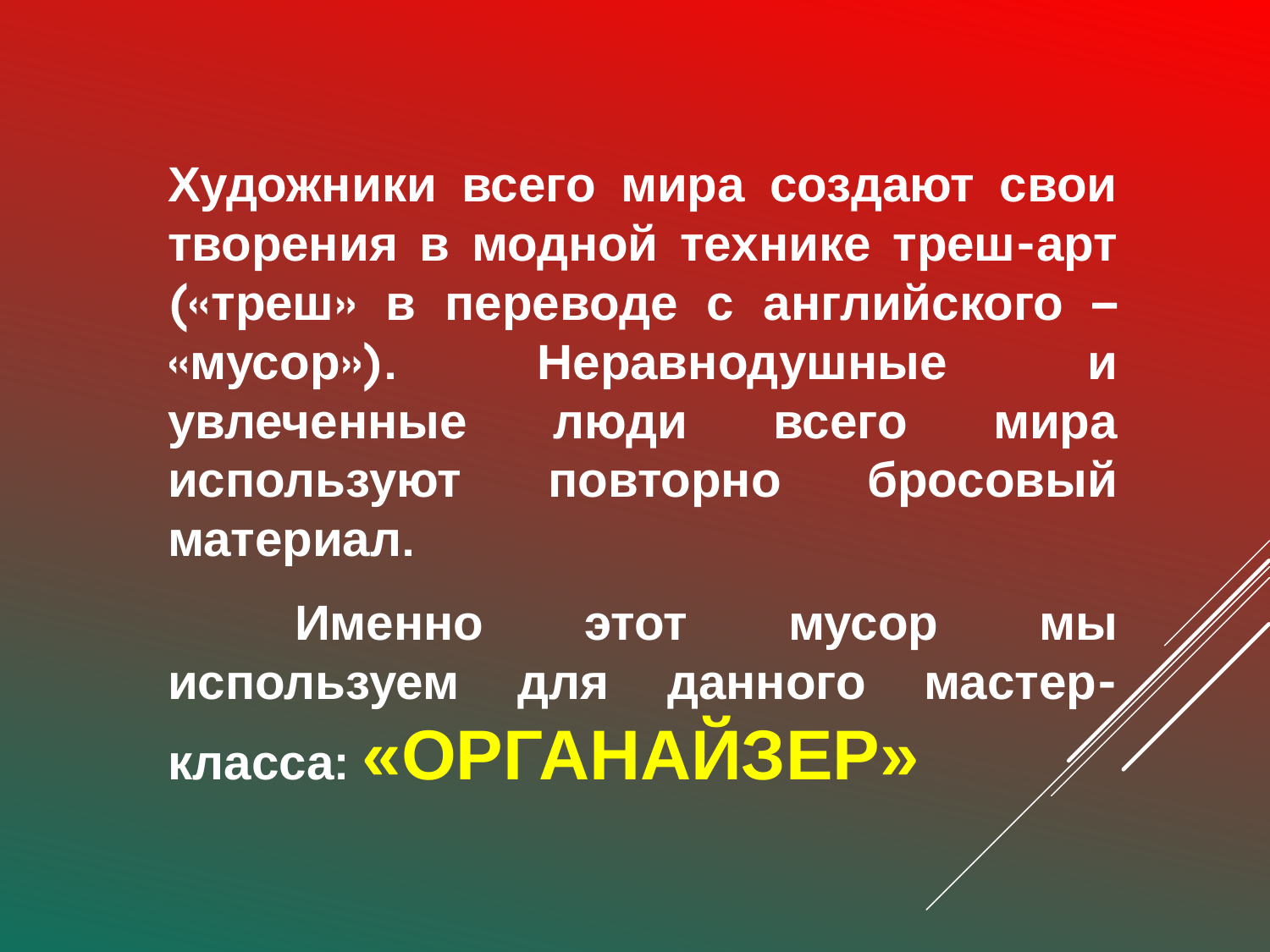

Художники всего мира создают свои творения в модной технике треш-арт («треш» в переводе с английского – «мусор»). Неравнодушные и увлеченные люди всего мира используют повторно бросовый материал.
	Именно этот мусор мы используем для данного мастер-класса: «ОРГАНАЙЗЕР»